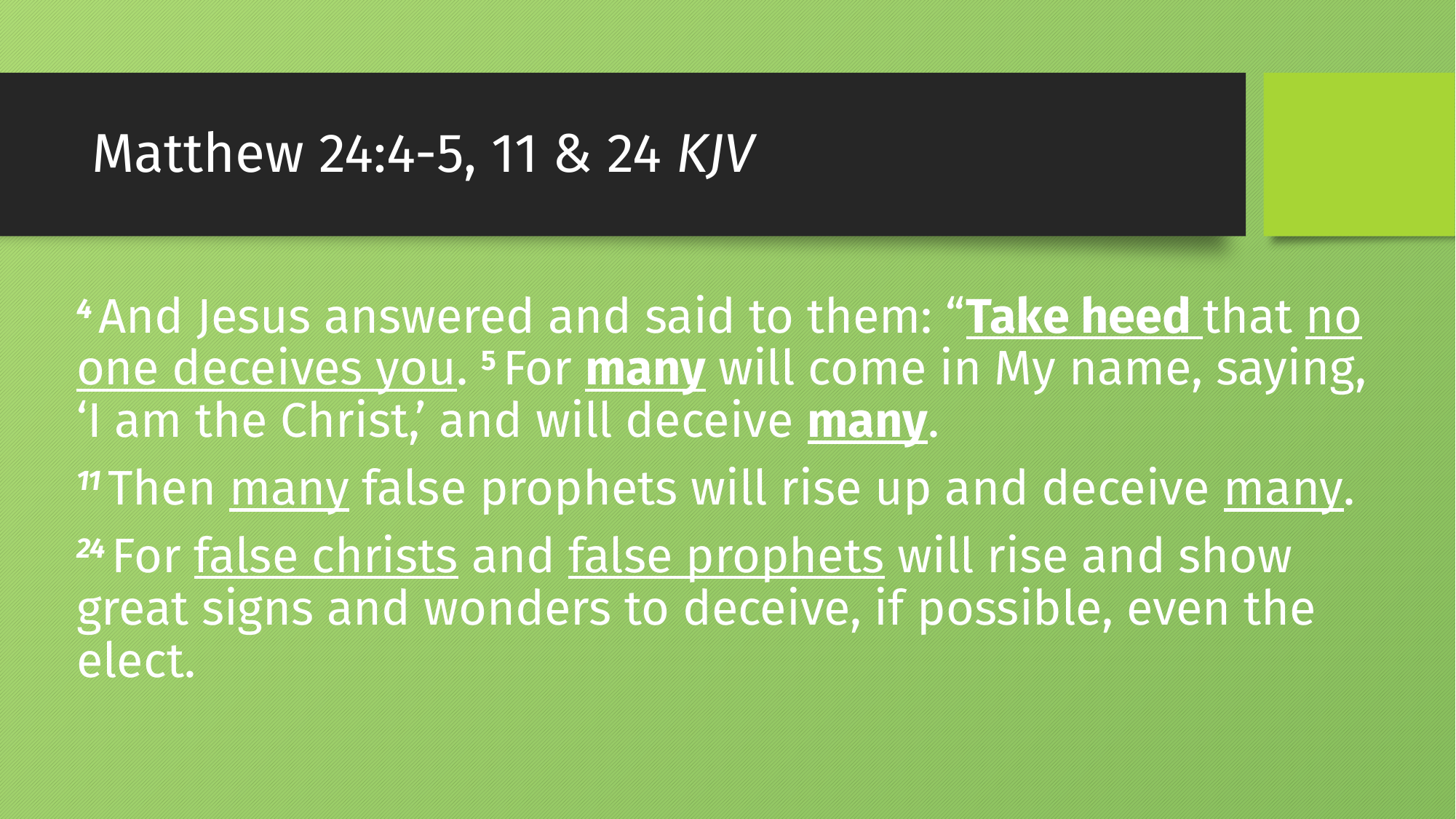

# Matthew 24:4-5, 11 & 24 KJV
4 And Jesus answered and said to them: “Take heed that no one deceives you. 5 For many will come in My name, saying, ‘I am the Christ,’ and will deceive many.
11 Then many false prophets will rise up and deceive many.
24 For false christs and false prophets will rise and show great signs and wonders to deceive, if possible, even the elect.